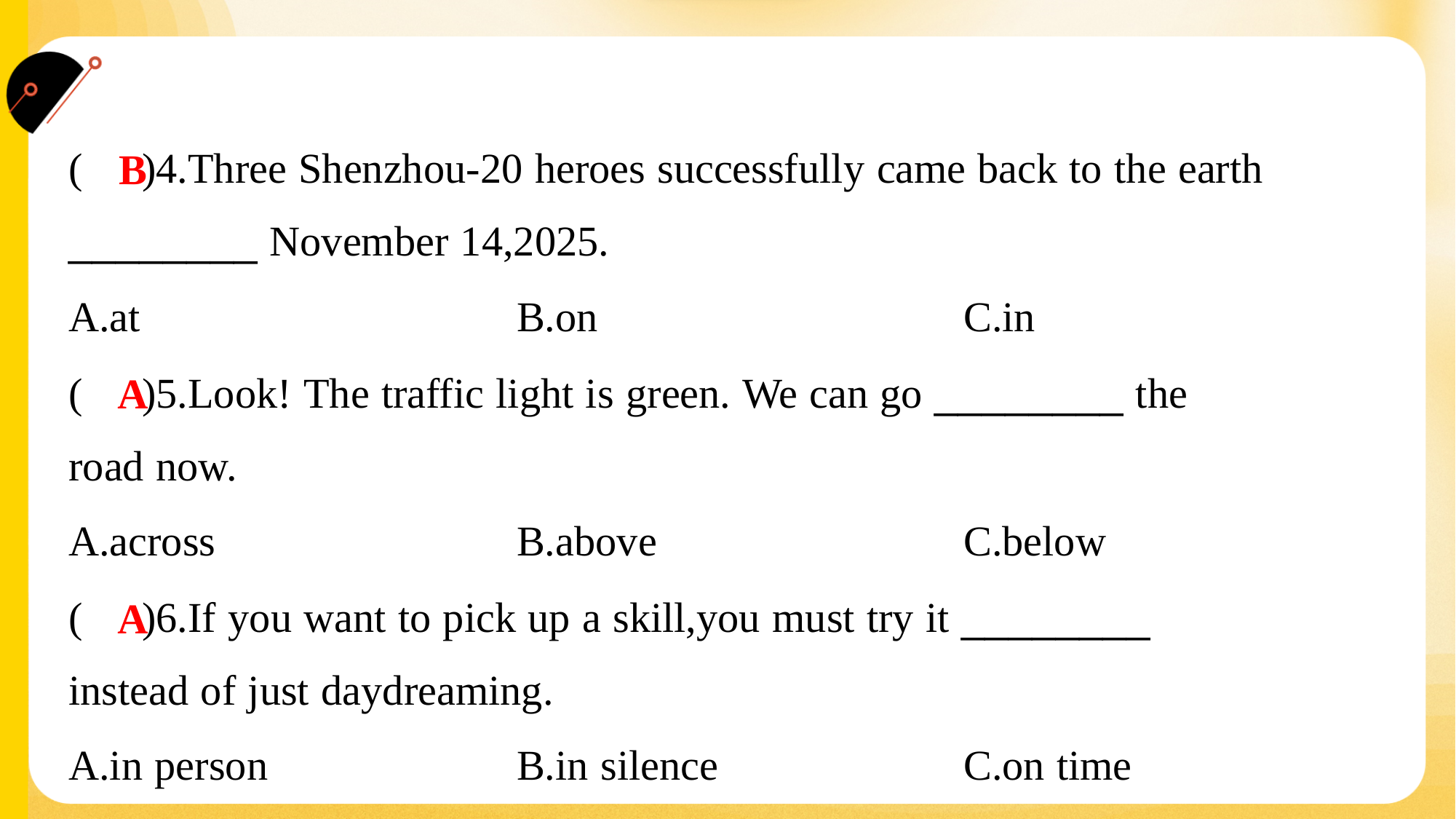

(     )4.Three Shenzhou-20 heroes successfully came back to the earth
________ November 14,2025.
B
A.at	B.on	C.in
(     )5.Look! The traffic light is green. We can go ________ the
road now.
A
A.across	B.above	C.below
(     )6.If you want to pick up a skill,you must try it ________
instead of just daydreaming.
A
A.in person	B.in silence	C.on time